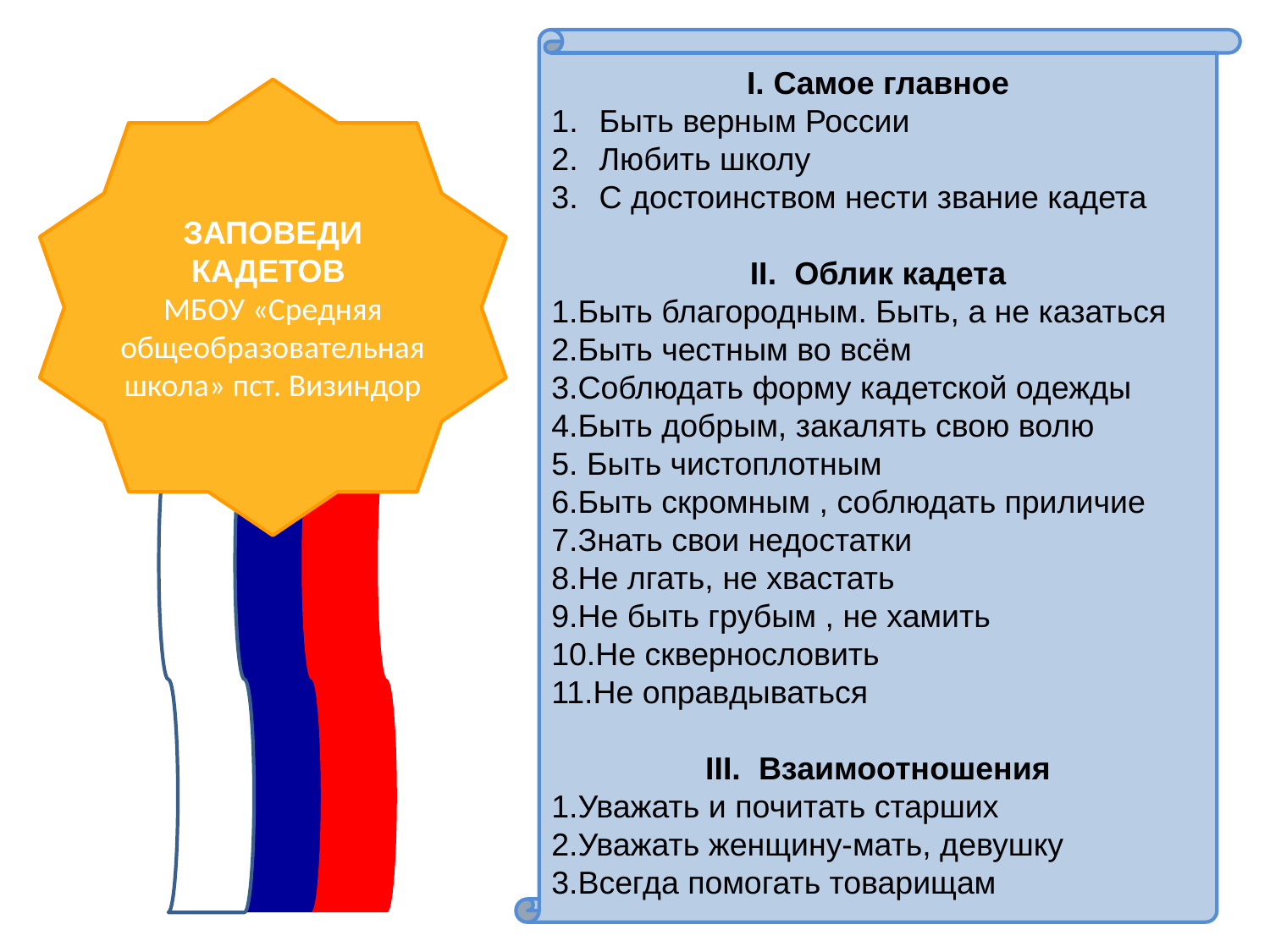

I. Самое главное
Быть верным России
Любить школу
С достоинством нести звание кадета

II.  Облик кадета
1.Быть благородным. Быть, а не казаться
2.Быть честным во всём
3.Соблюдать форму кадетской одежды
4.Быть добрым, закалять свою волю
5. Быть чистоплотным
6.Быть скромным , соблюдать приличие
7.Знать свои недостатки
8.Не лгать, не хвастать
9.Не быть грубым , не хамить
10.Не сквернословить
11.Не оправдываться

III.  Взаимоотношения
1.Уважать и почитать старших
2.Уважать женщину-мать, девушку
3.Всегда помогать товарищам
ЗАПОВЕДИ КАДЕТОВ
МБОУ «Средняя общеобразовательная школа» пст. Визиндор